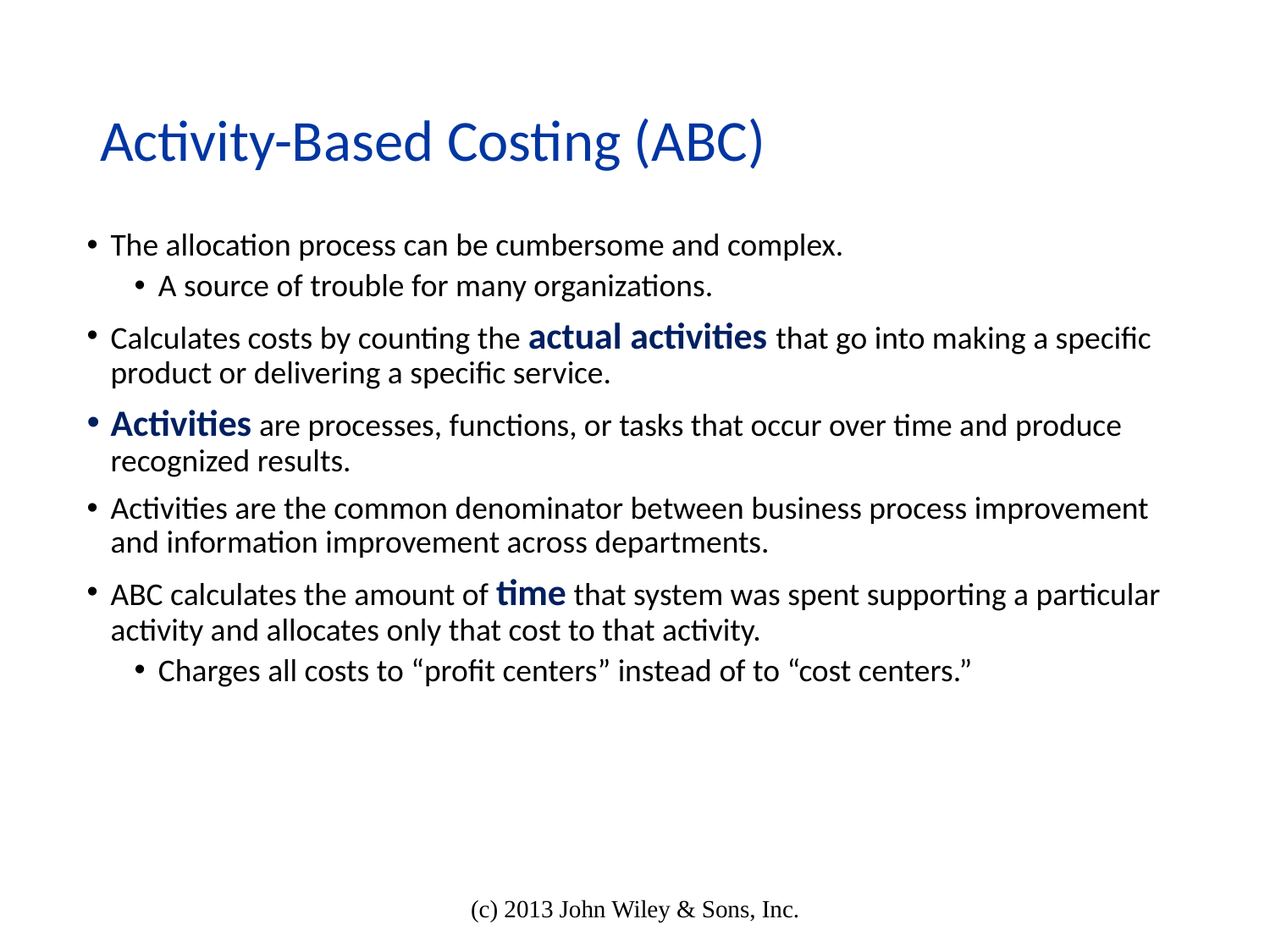

# Activity-Based Costing (ABC)
The allocation process can be cumbersome and complex.
A source of trouble for many organizations.
Calculates costs by counting the actual activities that go into making a specific product or delivering a specific service.
Activities are processes, functions, or tasks that occur over time and produce recognized results.
Activities are the common denominator between business process improvement and information improvement across departments.
ABC calculates the amount of time that system was spent supporting a particular activity and allocates only that cost to that activity.
Charges all costs to “profit centers” instead of to “cost centers.”
(c) 2013 John Wiley & Sons, Inc.